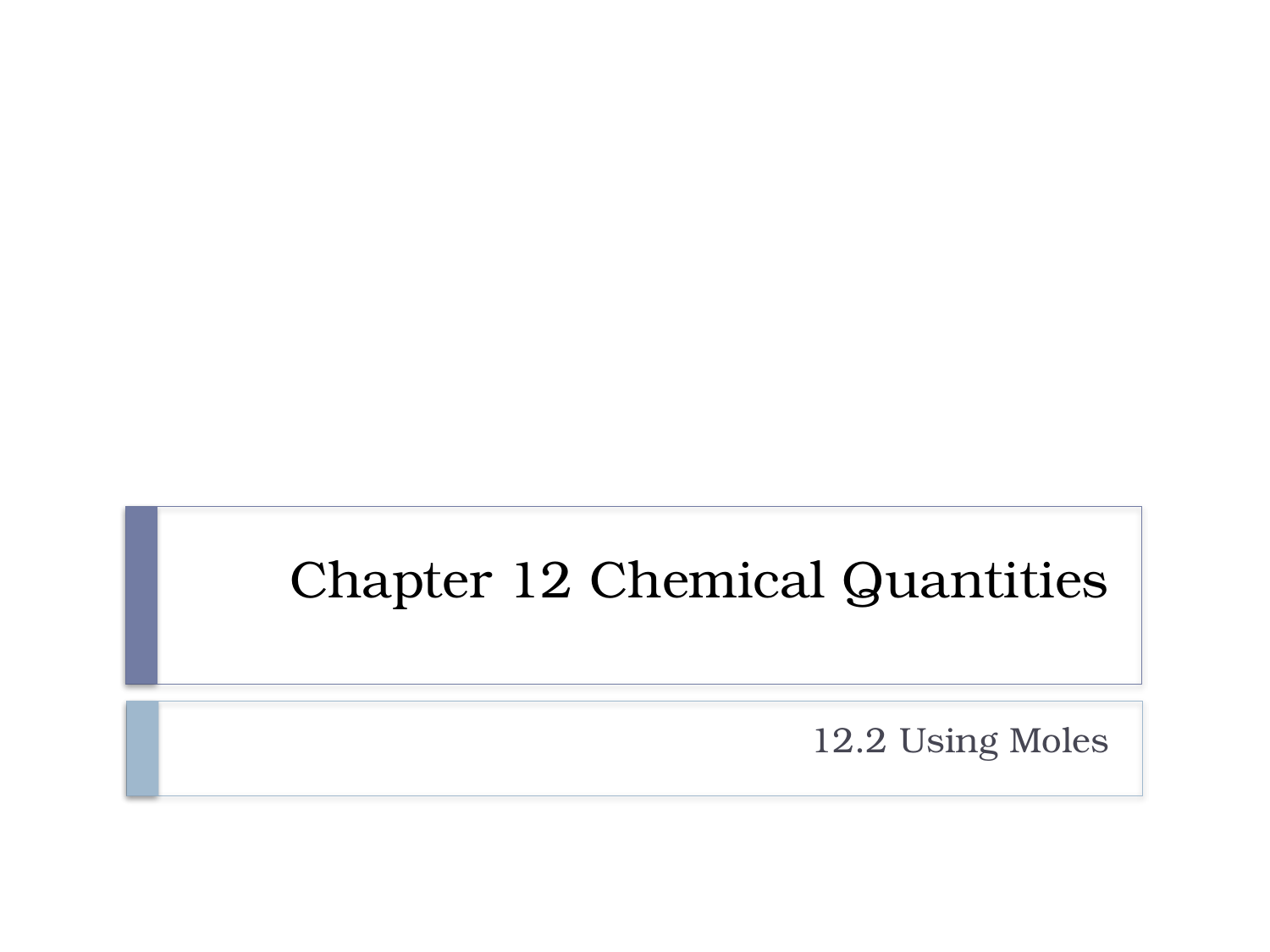

# Chapter 12 Chemical Quantities
12.2 Using Moles